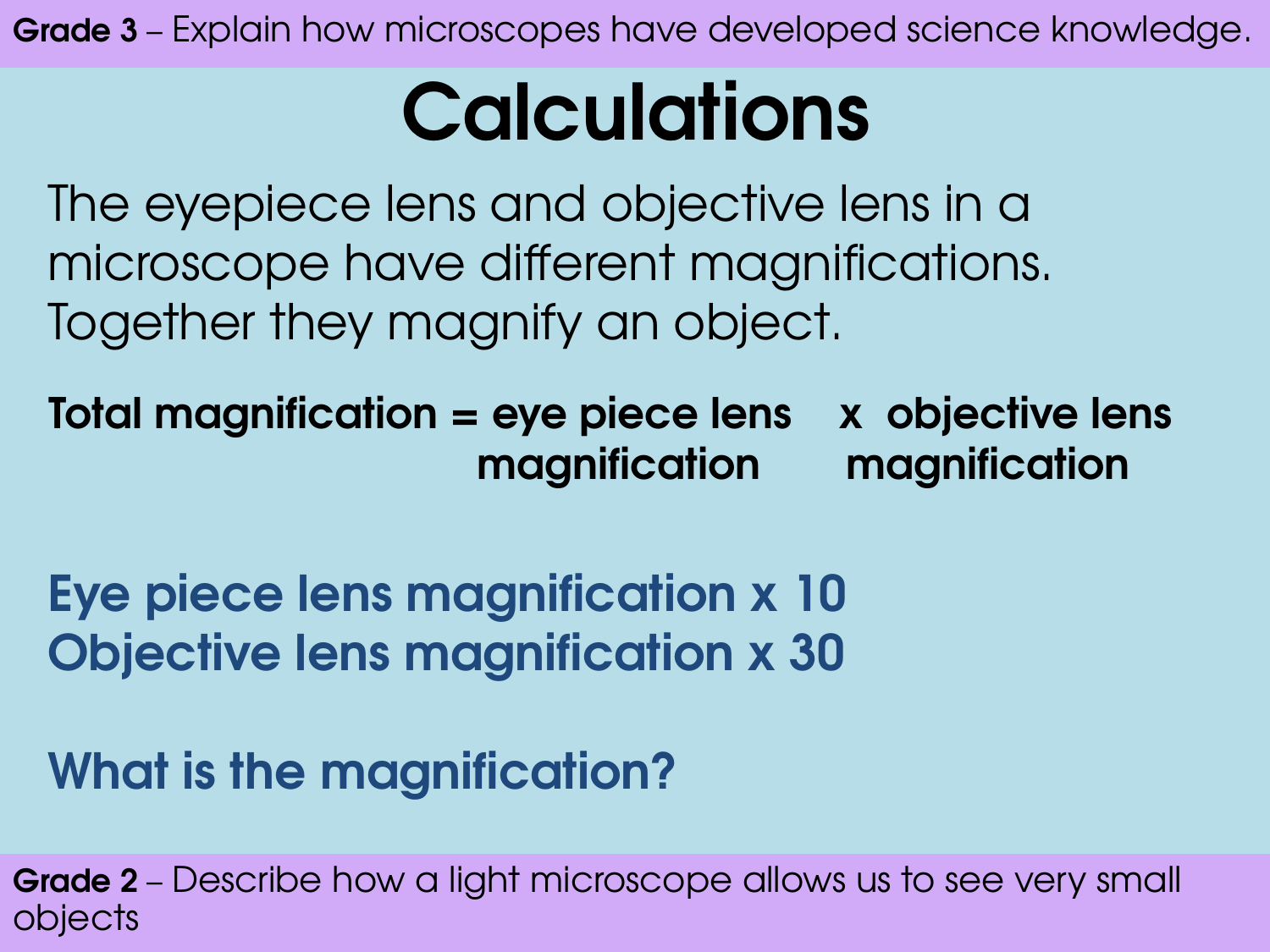

ASPIRE – Explain how microscopes have developed science knowledge.

Grade 3 – Explain how microscopes have developed science knowledge.

Calculations

The eyepiece lens and objective lens in a microscope have different magnifications. Together they magnify an object.
Total magnification = eye piece lens    x  objective lens
		 	    magnification	   magnification
Eye piece lens magnification x 10
Objective lens magnification x 30

What is the magnification?

CHALLENGE – Describe how a light microscope allows us to see very small objects

Grade 2 – Describe how a light microscope allows us to see very small objects